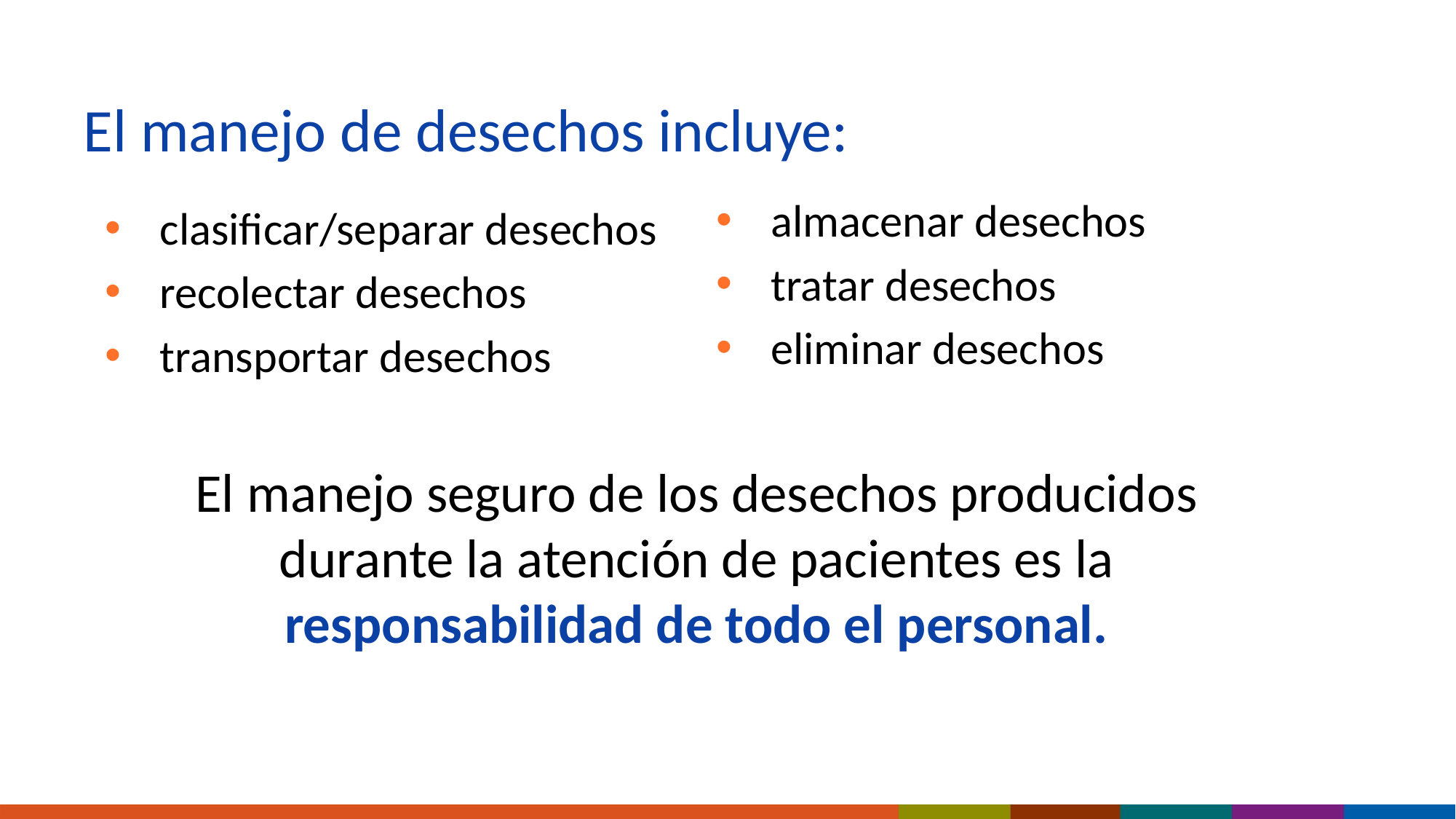

# El manejo de desechos incluye:
almacenar desechos
tratar desechos
eliminar desechos
clasificar/separar desechos
recolectar desechos
transportar desechos

El manejo seguro de los desechos producidos durante la atención de pacientes es la responsabilidad de todo el personal.